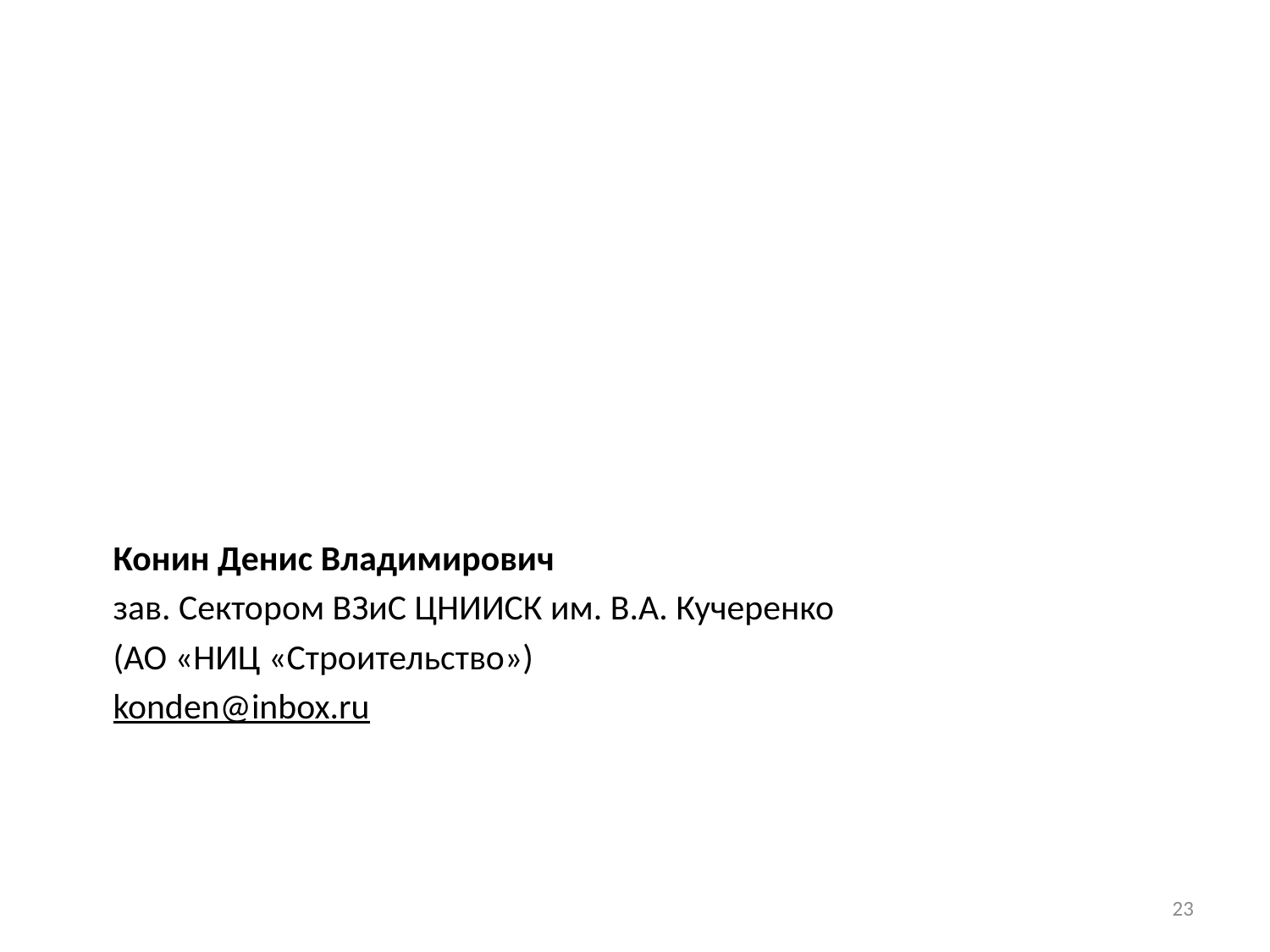

Конин Денис Владимирович
зав. Сектором ВЗиС ЦНИИСК им. В.А. Кучеренко
(АО «НИЦ «Строительство»)
konden@inbox.ru

23